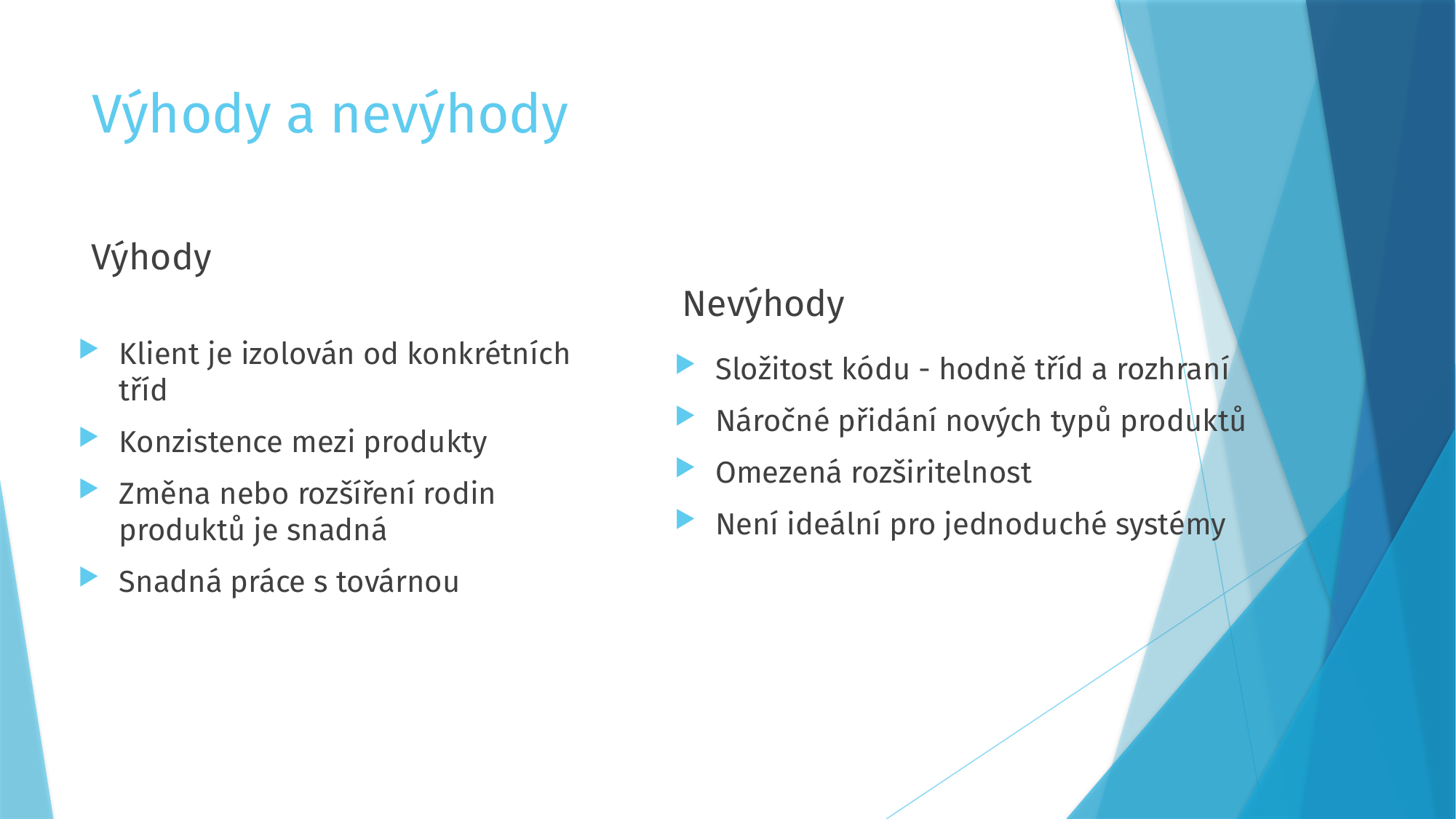

# Výhody a nevýhody
Výhody
Nevýhody
Klient je izolován od konkrétních tříd
Konzistence mezi produkty
Změna nebo rozšíření rodin produktů je snadná
Snadná práce s továrnou
Složitost kódu - hodně tříd a rozhraní
Náročné přidání nových typů produktů
Omezená rozširitelnost
Není ideální pro jednoduché systémy